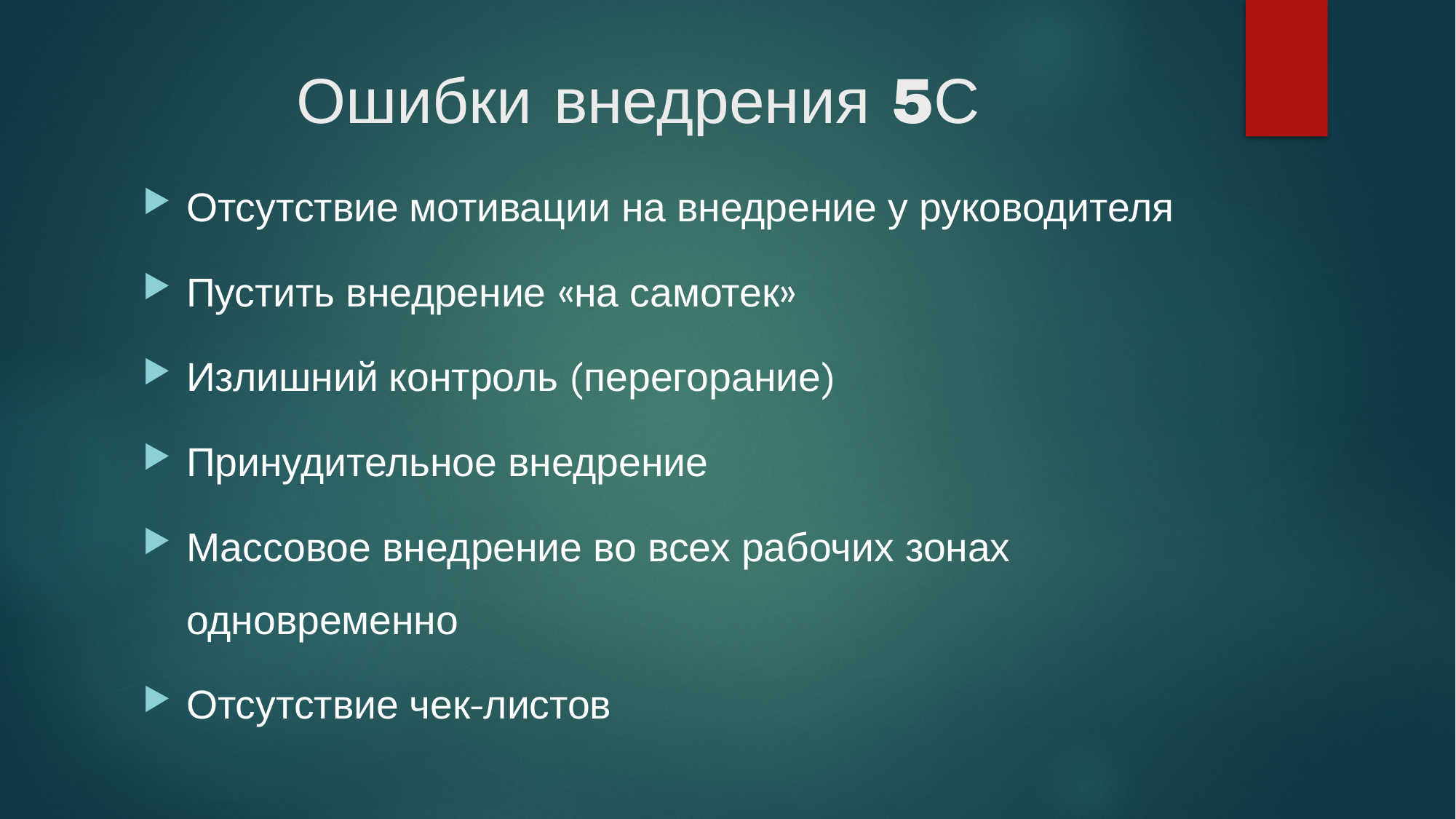

# Ошибки внедрения 5С
Отсутствие мотивации на внедрение у руководителя
Пустить внедрение «на самотек»
Излишний контроль (перегорание)
Принудительное внедрение
Массовое внедрение во всех рабочих зонах одновременно
Отсутствие чек-листов